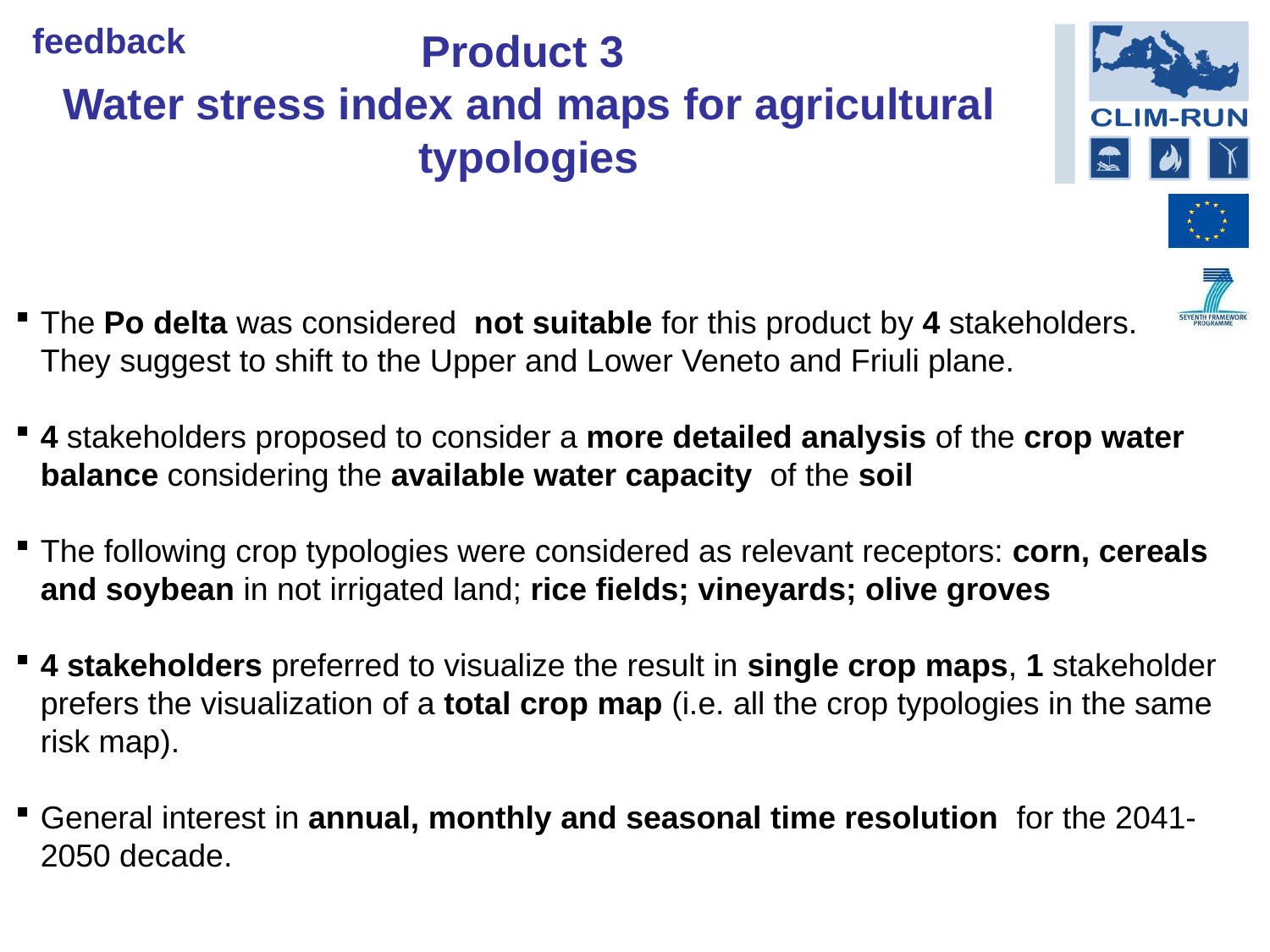

Product 3
Water stress index and maps for agricultural typologies
feedback
The Po delta was considered  not suitable for this product by 4 stakeholders.
They suggest to shift to the Upper and Lower Veneto and Friuli plane.

4 stakeholders proposed to consider a more detailed analysis of the crop water balance considering the available water capacity  of the soil

The following crop typologies were considered as relevant receptors: corn, cereals and soybean in not irrigated land; rice fields; vineyards; olive groves

4 stakeholders preferred to visualize the result in single crop maps, 1 stakeholder prefers the visualization of a total crop map (i.e. all the crop typologies in the same risk map).

General interest in annual, monthly and seasonal time resolution  for the 2041-2050 decade.